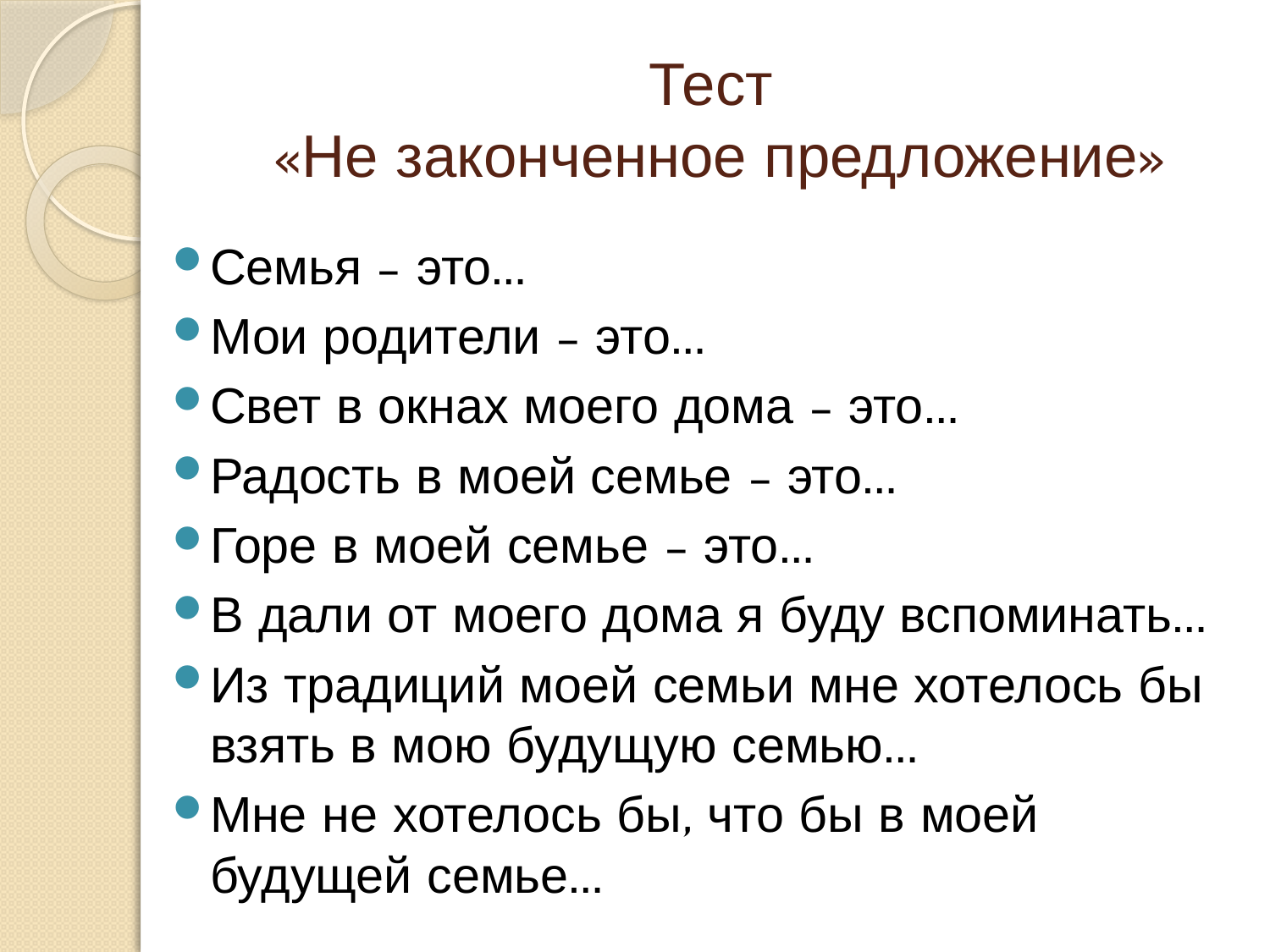

# Тест «Не законченное предложение»
Семья – это…
Мои родители – это…
Свет в окнах моего дома – это…
Радость в моей семье – это…
Горе в моей семье – это…
В дали от моего дома я буду вспоминать…
Из традиций моей семьи мне хотелось бы взять в мою будущую семью…
Мне не хотелось бы, что бы в моей будущей семье…